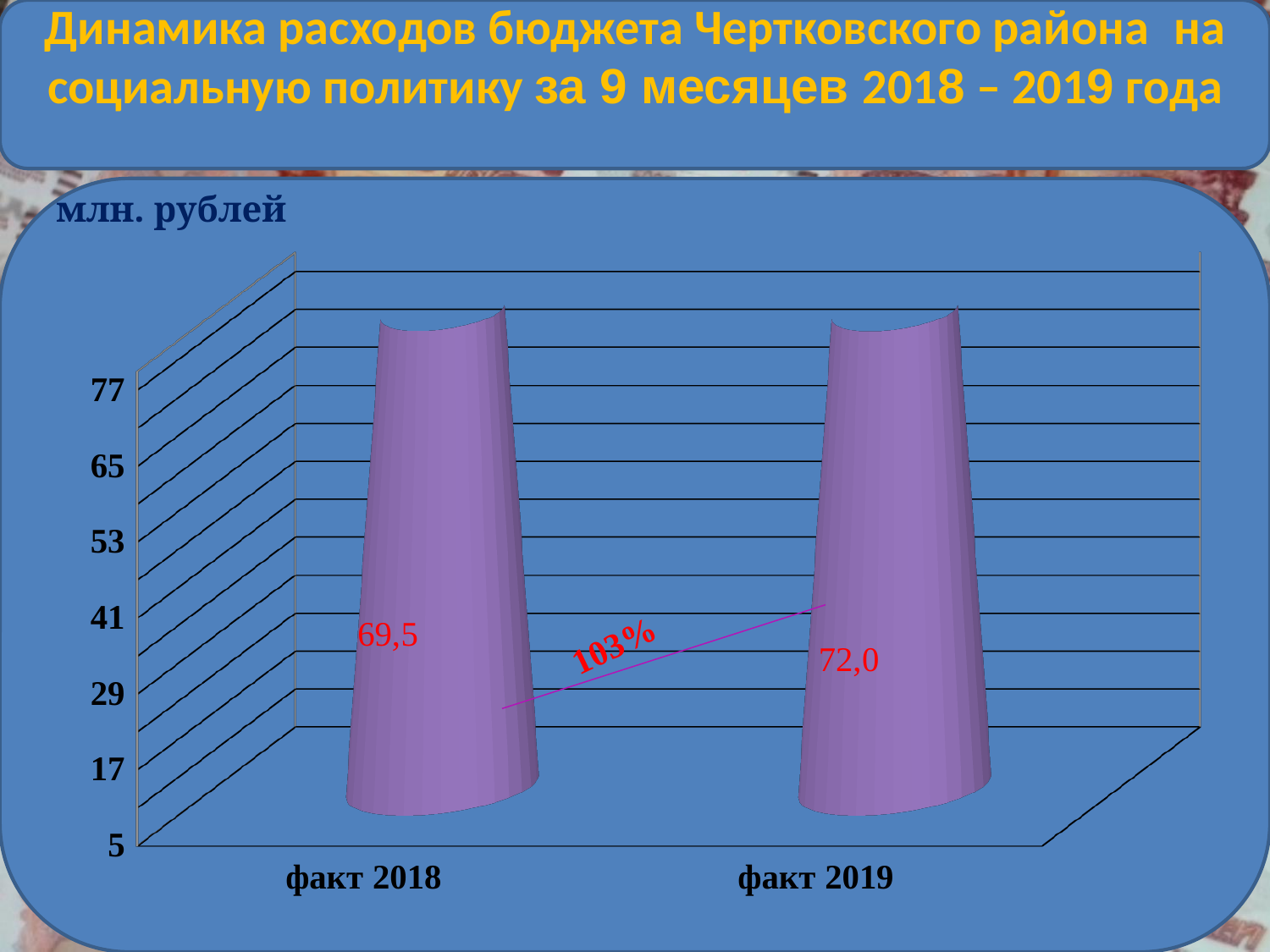

Динамика расходов бюджета Чертковского района  на социальную политику за 9 месяцев 2018 – 2019 года

млн. рублей

[unsupported chart]

103%